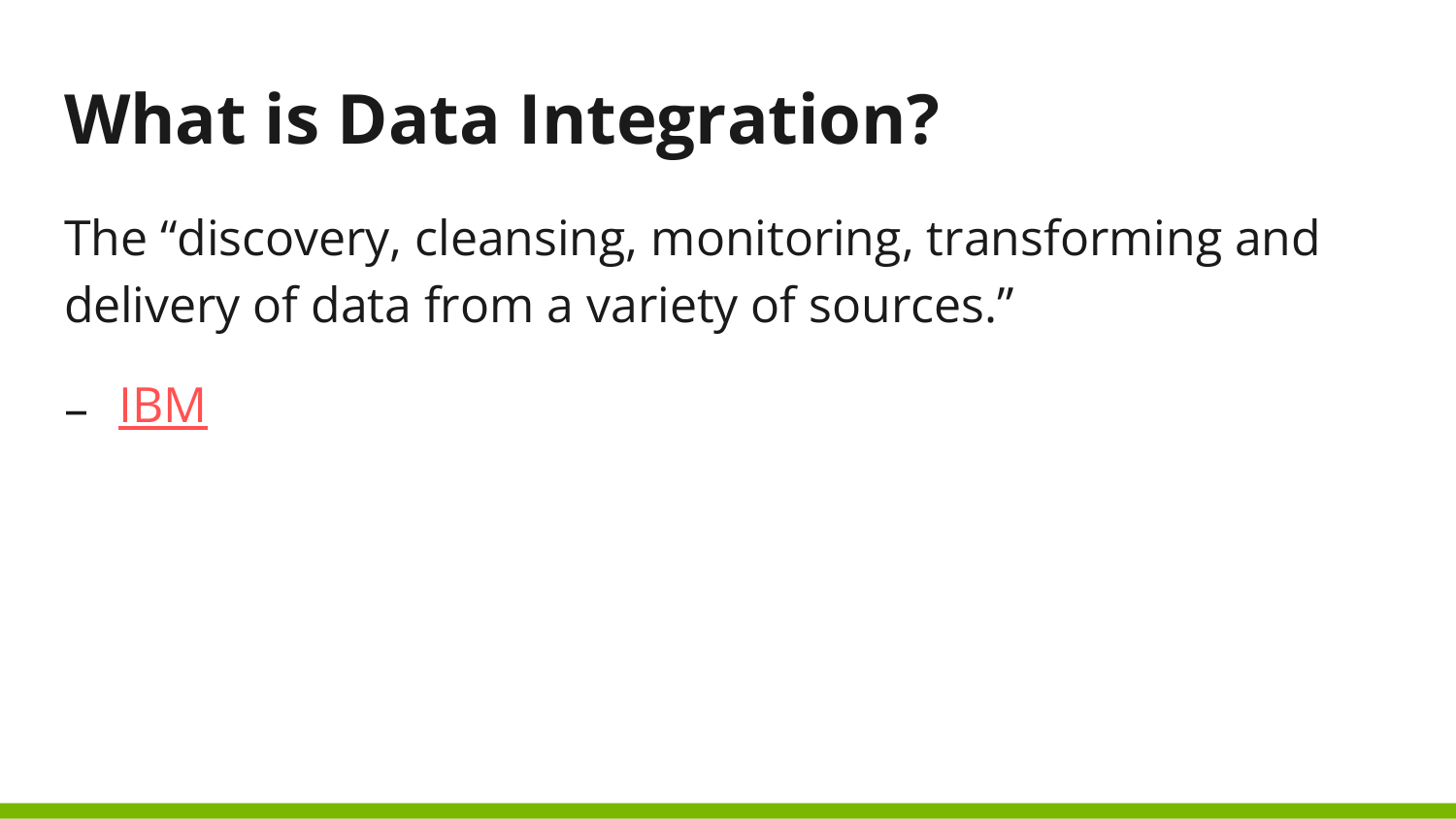

# What is Data Integration?
The “discovery, cleansing, monitoring, transforming and delivery of data from a variety of sources.”
IBM